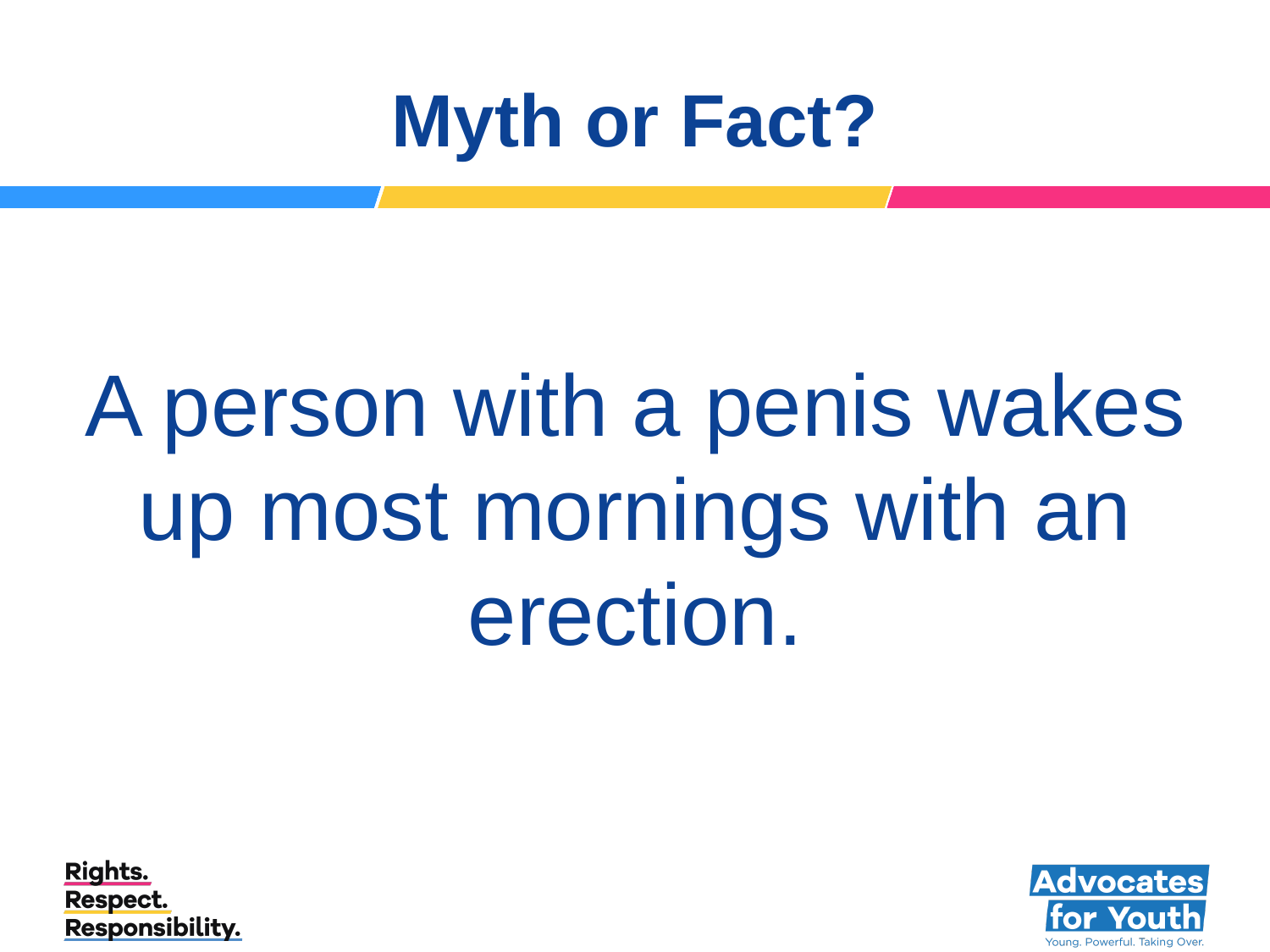

# Myth or Fact?
A person with a penis wakes up most mornings with an erection.